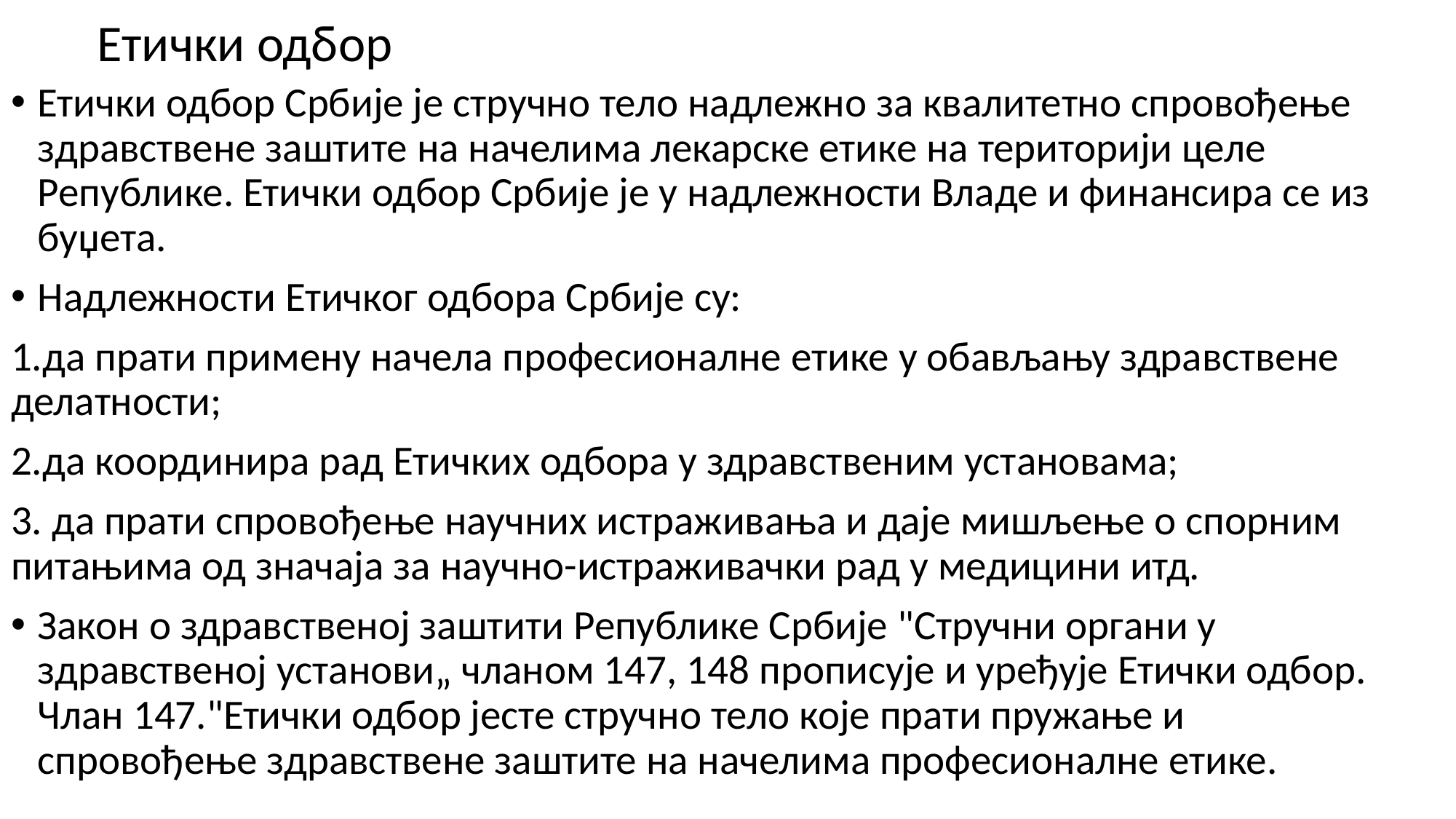

# Етички одбoр
Етички одбор Србије је стручно тело надлежно за квалитетно спровођење здравствене заштите на начелима лекарске етике на територији целе Републике. Етички одбор Србије је у надлежности Владе и финансира се из буџета.
Надлежности Етичког одбора Србије су:
1.да прати примену начела професионалне етике у обављању здравствене делатности;
2.да координира рад Етичких одбора у здравственим установама;
3. да прати спровођење научних истраживања и даје мишљење о спорним питањима од значаја за научно-истраживачки рад у медицини итд.
Закон о здравственој заштити Републике Србије "Стручни органи у здравственој установи„ чланом 147, 148 прописује и уређује Етички одбор. Члан 147."Етички одбор јесте стручно тело које прати пружање и спровођење здравствене заштите на начелима професионалне етике.